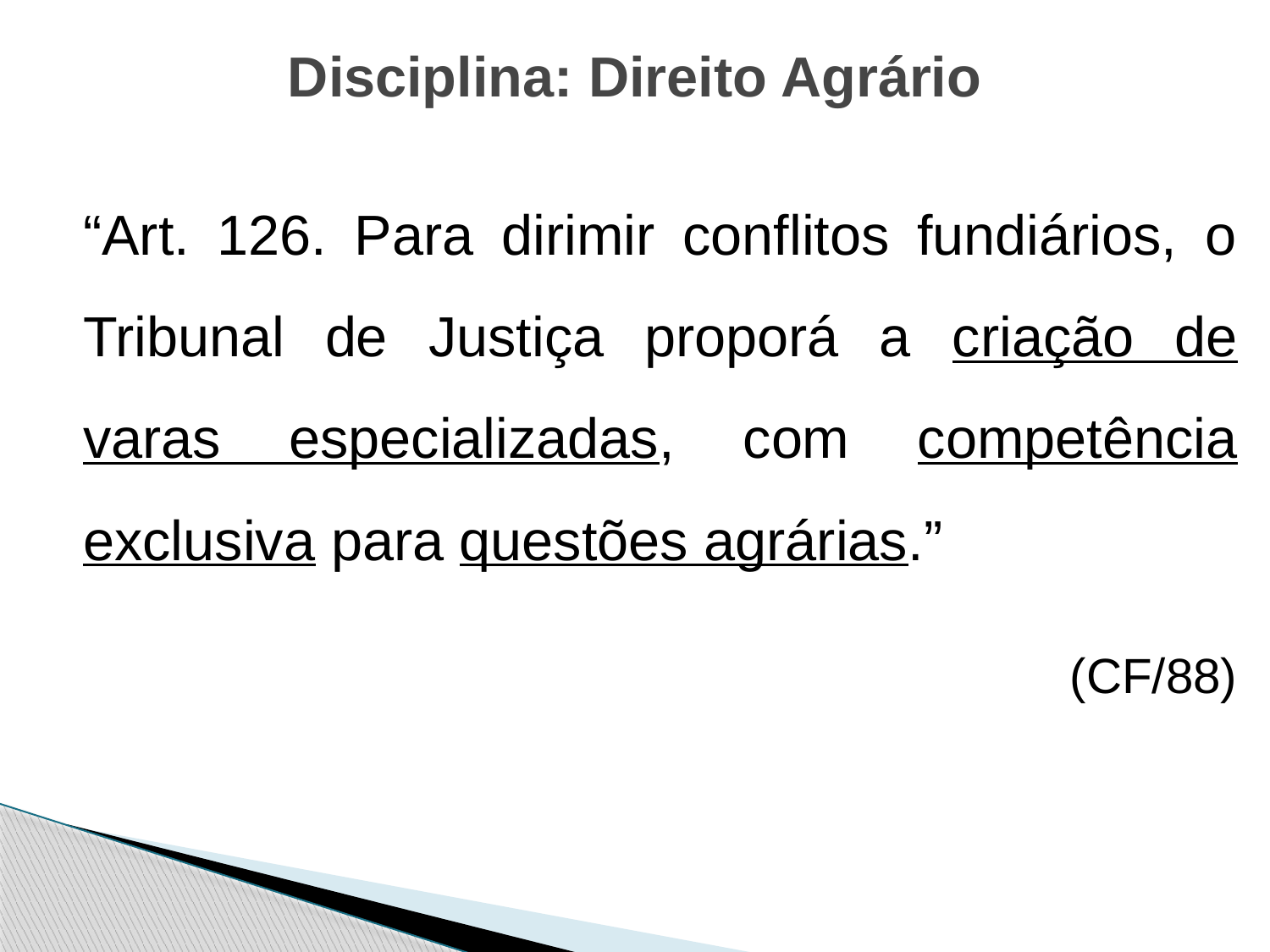

Disciplina: Direito Agrário
	“Art. 126. Para dirimir conflitos fundiários, o Tribunal de Justiça proporá a criação de varas especializadas, com competência exclusiva para questões agrárias.”

 (CF/88)